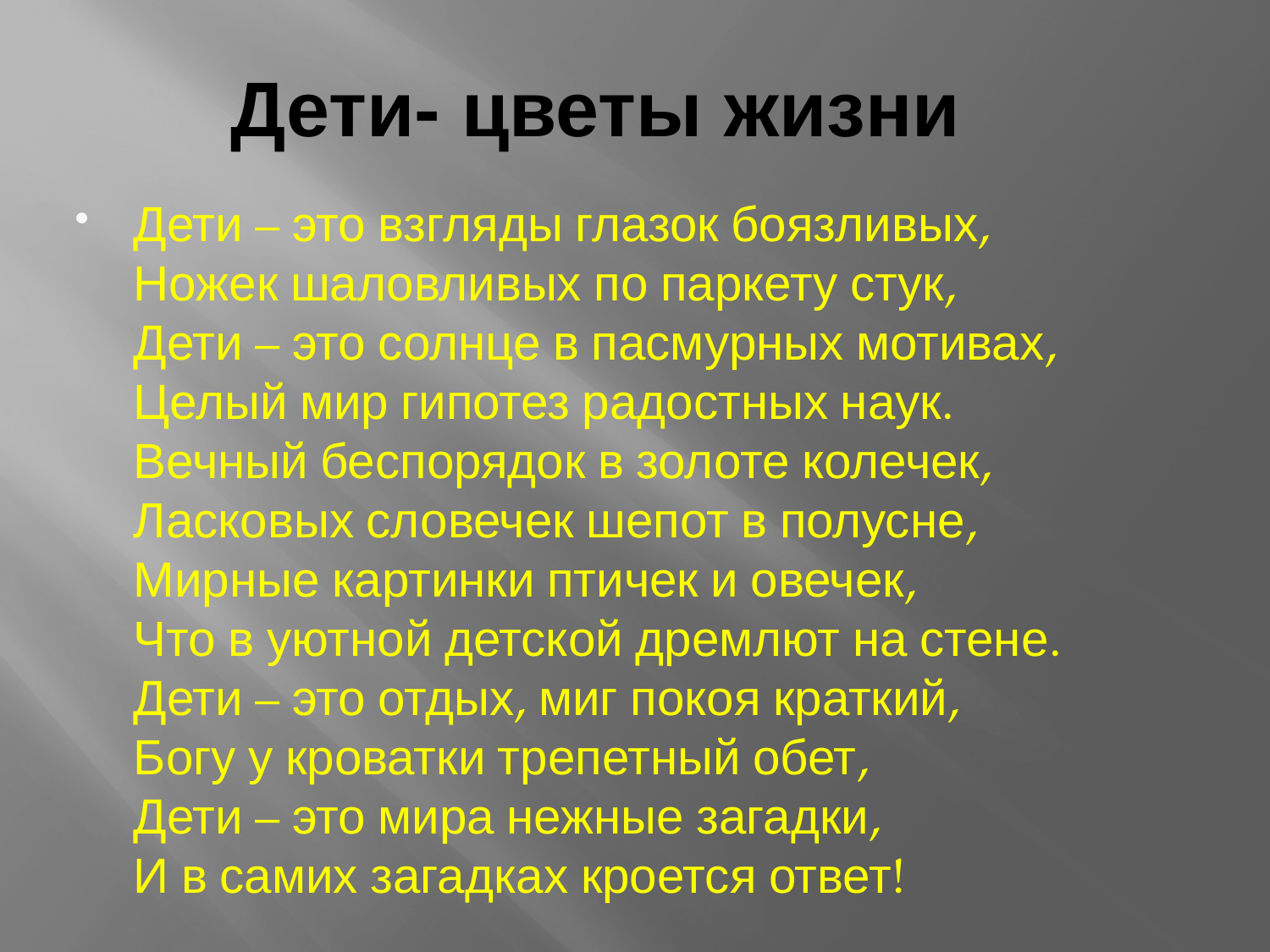

# Дети- цветы жизни
Дети – это взгляды глазок боязливых,
Ножек шаловливых по паркету стук,
Дети – это солнце в пасмурных мотивах,
Целый мир гипотез радостных наук.
Вечный беспорядок в золоте колечек,
Ласковых словечек шепот в полусне,
Мирные картинки птичек и овечек,
Что в уютной детской дремлют на стене.
Дети – это отдых, миг покоя краткий,
Богу у кроватки трепетный обет,
Дети – это мира нежные загадки,
И в самих загадках кроется ответ!